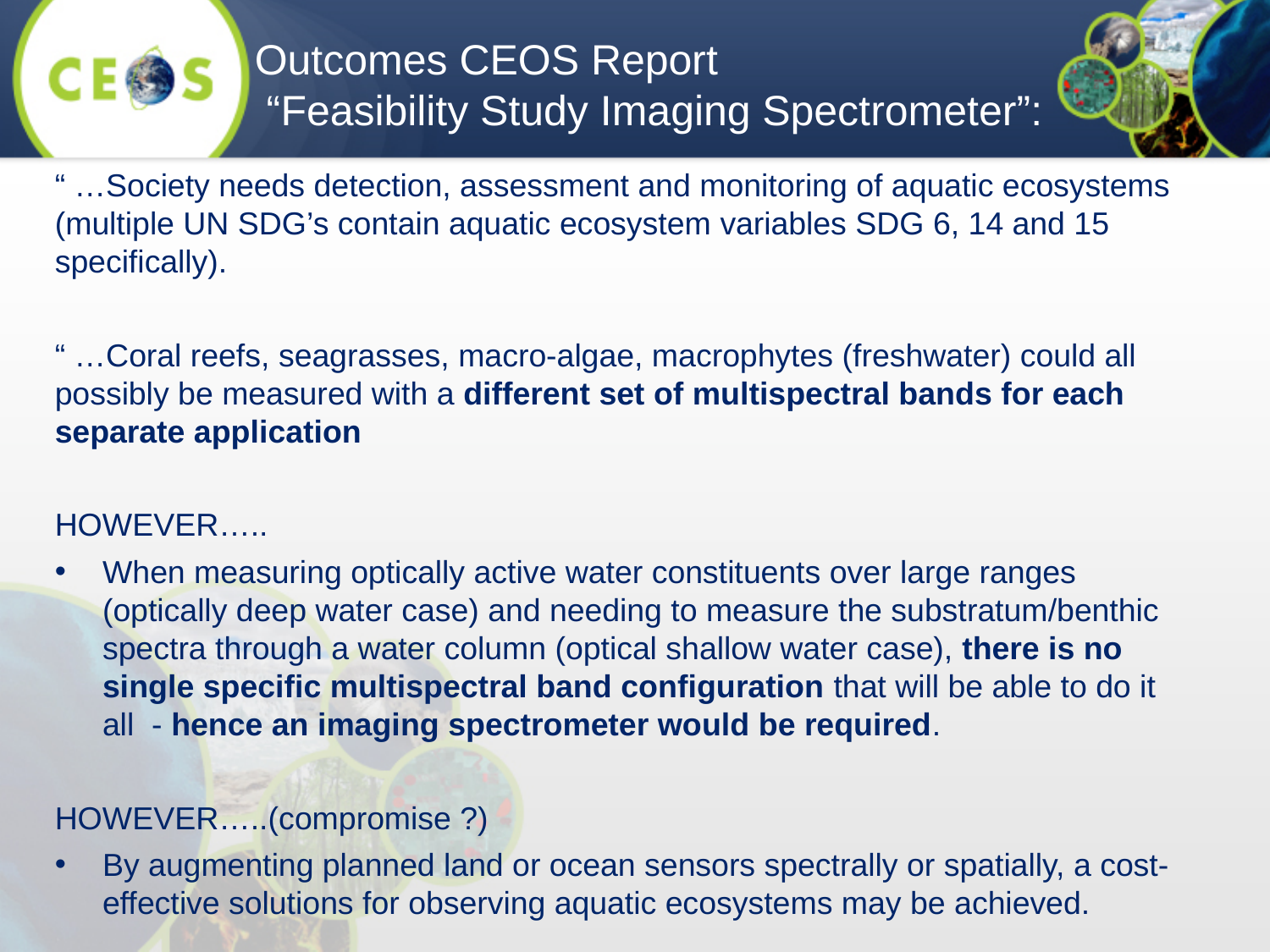

Outcomes CEOS Report
 “Feasibility Study Imaging Spectrometer”:

“ …Society needs detection, assessment and monitoring of aquatic ecosystems (multiple UN SDG’s contain aquatic ecosystem variables SDG 6, 14 and 15 specifically).

“ …Coral reefs, seagrasses, macro-algae, macrophytes (freshwater) could all possibly be measured with a different set of multispectral bands for each separate application

HOWEVER…..
When measuring optically active water constituents over large ranges (optically deep water case) and needing to measure the substratum/benthic spectra through a water column (optical shallow water case), there is no single specific multispectral band configuration that will be able to do it all  - hence an imaging spectrometer would be required.

HOWEVER…..(compromise ?)
By augmenting planned land or ocean sensors spectrally or spatially, a cost-effective solutions for observing aquatic ecosystems may be achieved.